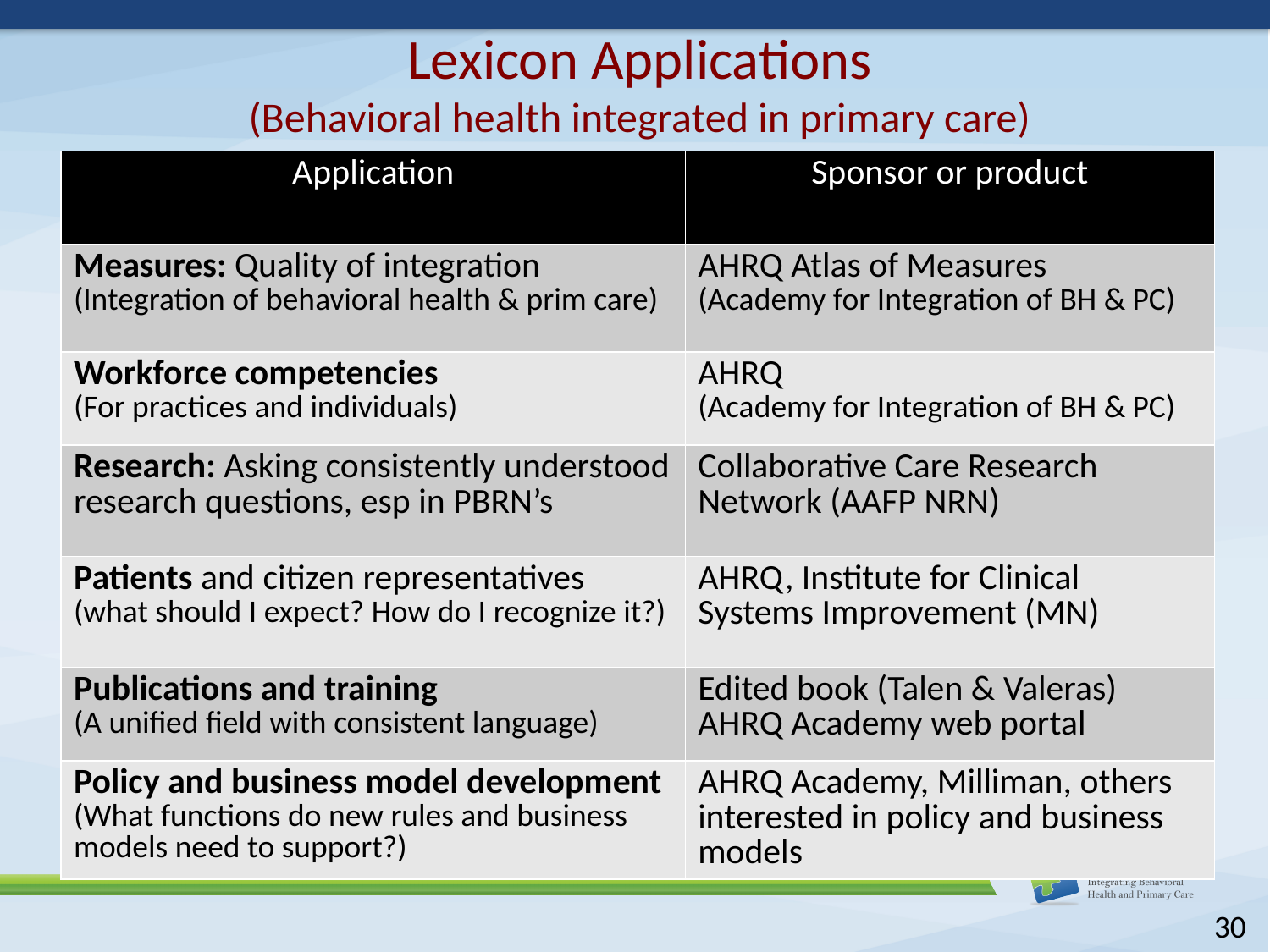

Lexicon Applications
(Behavioral health integrated in primary care)
| Application | Sponsor or product |
| --- | --- |
| Measures: Quality of integration (Integration of behavioral health & prim care) | AHRQ Atlas of Measures (Academy for Integration of BH & PC) |
| Workforce competencies (For practices and individuals) | AHRQ (Academy for Integration of BH & PC) |
| Research: Asking consistently understood research questions, esp in PBRN’s | Collaborative Care Research Network (AAFP NRN) |
| Patients and citizen representatives (what should I expect? How do I recognize it?) | AHRQ, Institute for Clinical Systems Improvement (MN) |
| Publications and training (A unified field with consistent language) | Edited book (Talen & Valeras) AHRQ Academy web portal |
| Policy and business model development (What functions do new rules and business models need to support?) | AHRQ Academy, Milliman, others interested in policy and business models |
30